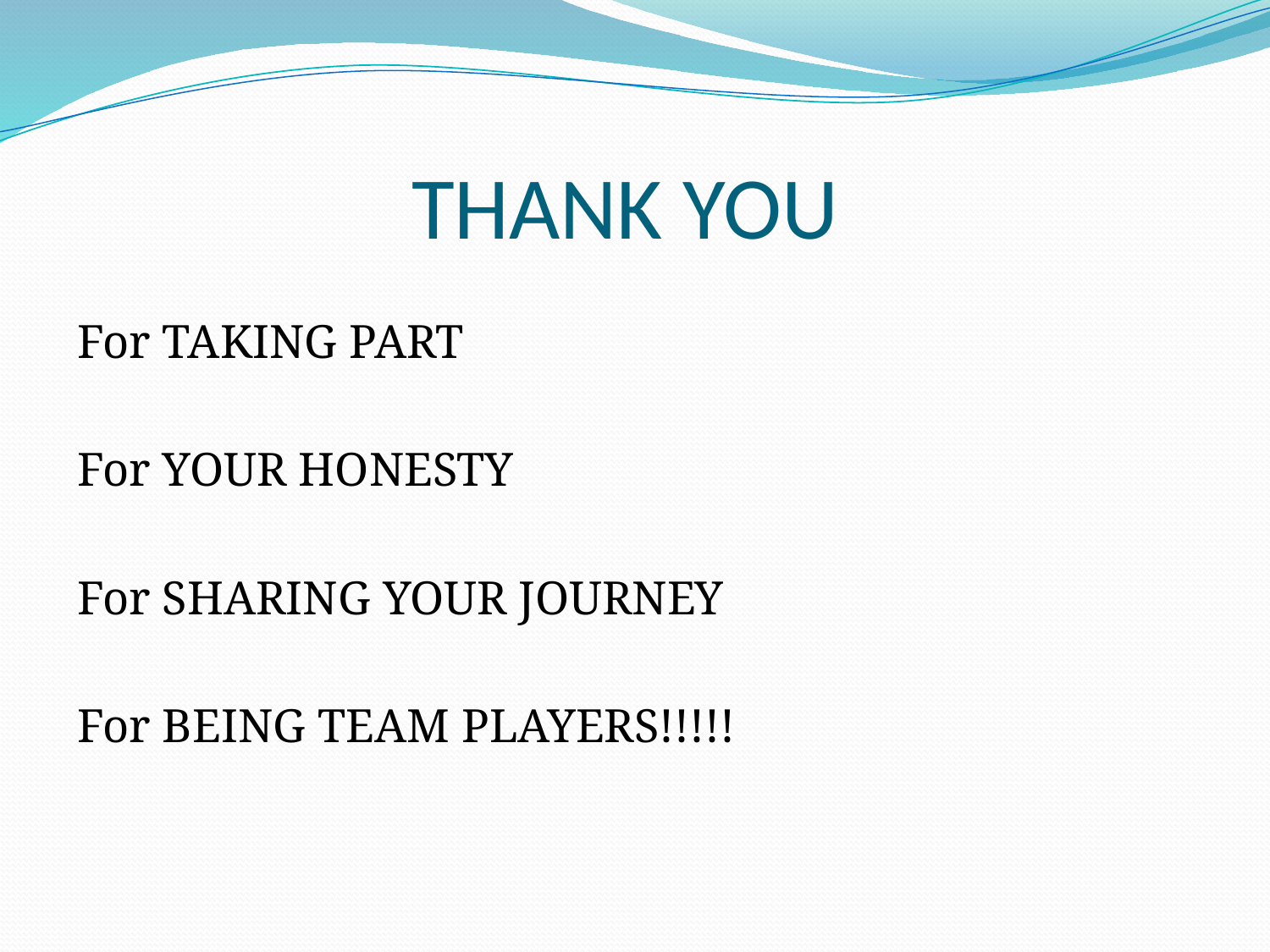

# THANK YOU
For TAKING PART

For YOUR HONESTY

For SHARING YOUR JOURNEY

For BEING TEAM PLAYERS!!!!!